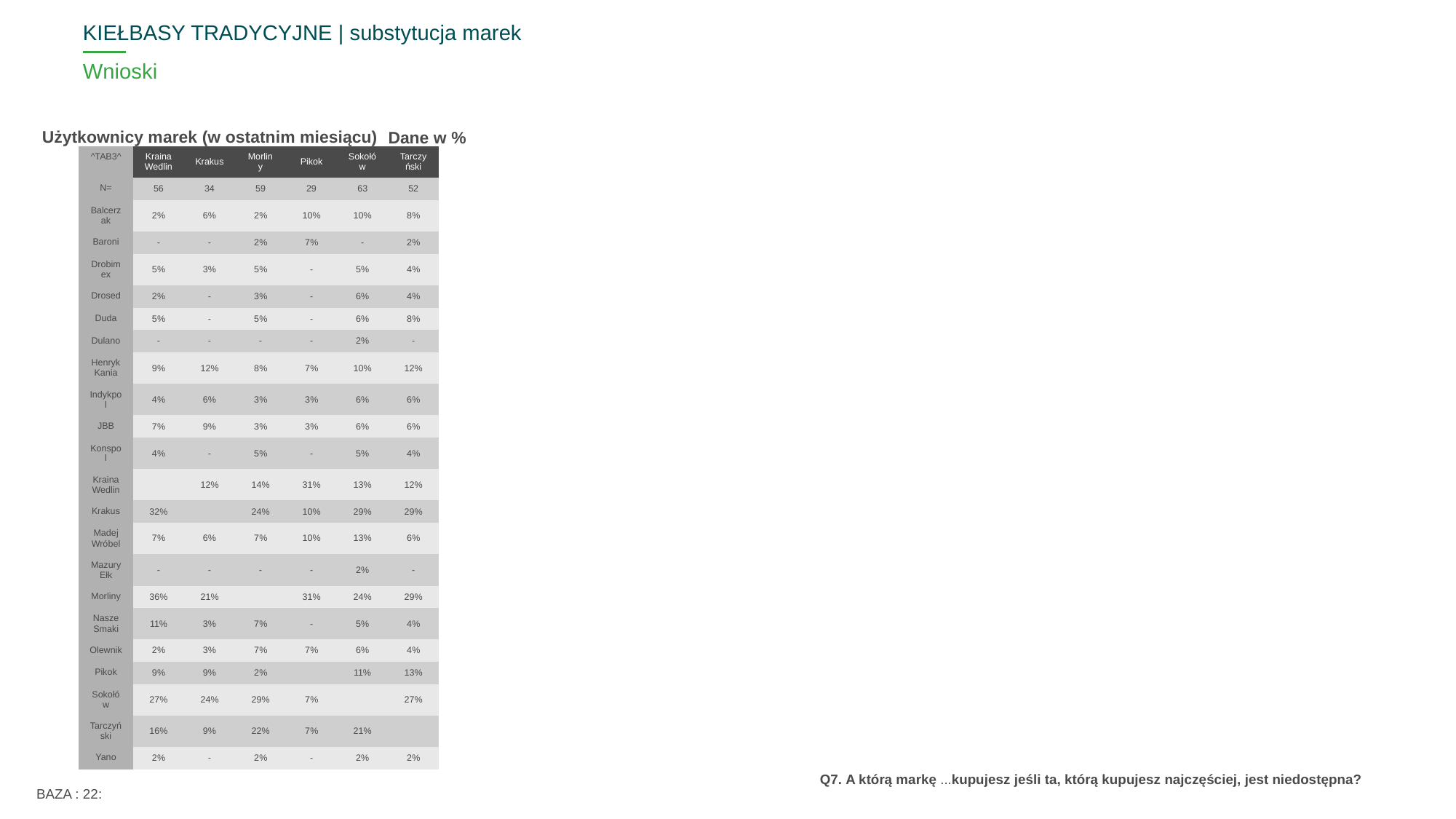

KIEŁBASY TRADYCYJNE | substytucja marek
# Wnioski
Użytkownicy marek (w ostatnim miesiącu)
Dane w %
| ^TAB3^ | Kraina Wedlin | Krakus | Morliny | Pikok | Sokołów | Tarczyński |
| --- | --- | --- | --- | --- | --- | --- |
| N= | 56 | 34 | 59 | 29 | 63 | 52 |
| Balcerzak | 2% | 6% | 2% | 10% | 10% | 8% |
| Baroni | - | - | 2% | 7% | - | 2% |
| Drobimex | 5% | 3% | 5% | - | 5% | 4% |
| Drosed | 2% | - | 3% | - | 6% | 4% |
| Duda | 5% | - | 5% | - | 6% | 8% |
| Dulano | - | - | - | - | 2% | - |
| Henryk Kania | 9% | 12% | 8% | 7% | 10% | 12% |
| Indykpol | 4% | 6% | 3% | 3% | 6% | 6% |
| JBB | 7% | 9% | 3% | 3% | 6% | 6% |
| Konspol | 4% | - | 5% | - | 5% | 4% |
| Kraina Wedlin |  | 12% | 14% | 31% | 13% | 12% |
| Krakus | 32% |  | 24% | 10% | 29% | 29% |
| Madej Wróbel | 7% | 6% | 7% | 10% | 13% | 6% |
| Mazury Ełk | - | - | - | - | 2% | - |
| Morliny | 36% | 21% |  | 31% | 24% | 29% |
| Nasze Smaki | 11% | 3% | 7% | - | 5% | 4% |
| Olewnik | 2% | 3% | 7% | 7% | 6% | 4% |
| Pikok | 9% | 9% | 2% |  | 11% | 13% |
| Sokołów | 27% | 24% | 29% | 7% |  | 27% |
| Tarczyński | 16% | 9% | 22% | 7% | 21% |  |
| Yano | 2% | - | 2% | - | 2% | 2% |

BAZA : 22:
Q7. A którą markę ...kupujesz jeśli ta, którą kupujesz najczęściej, jest niedostępna?